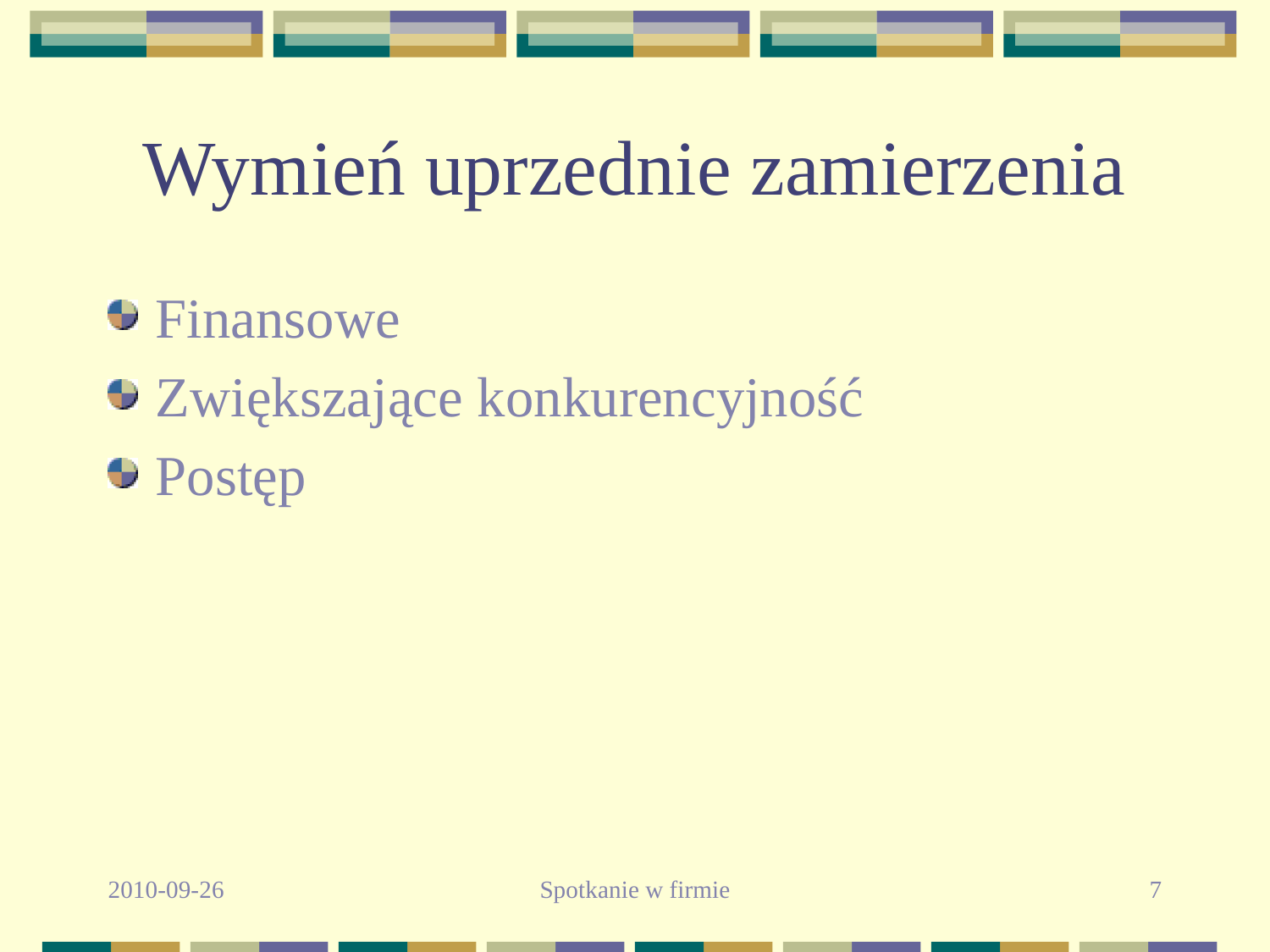

# Wymień uprzednie zamierzenia
Finansowe
Zwiększające konkurencyjność
Postęp
2010-09-26
Spotkanie w firmie
7